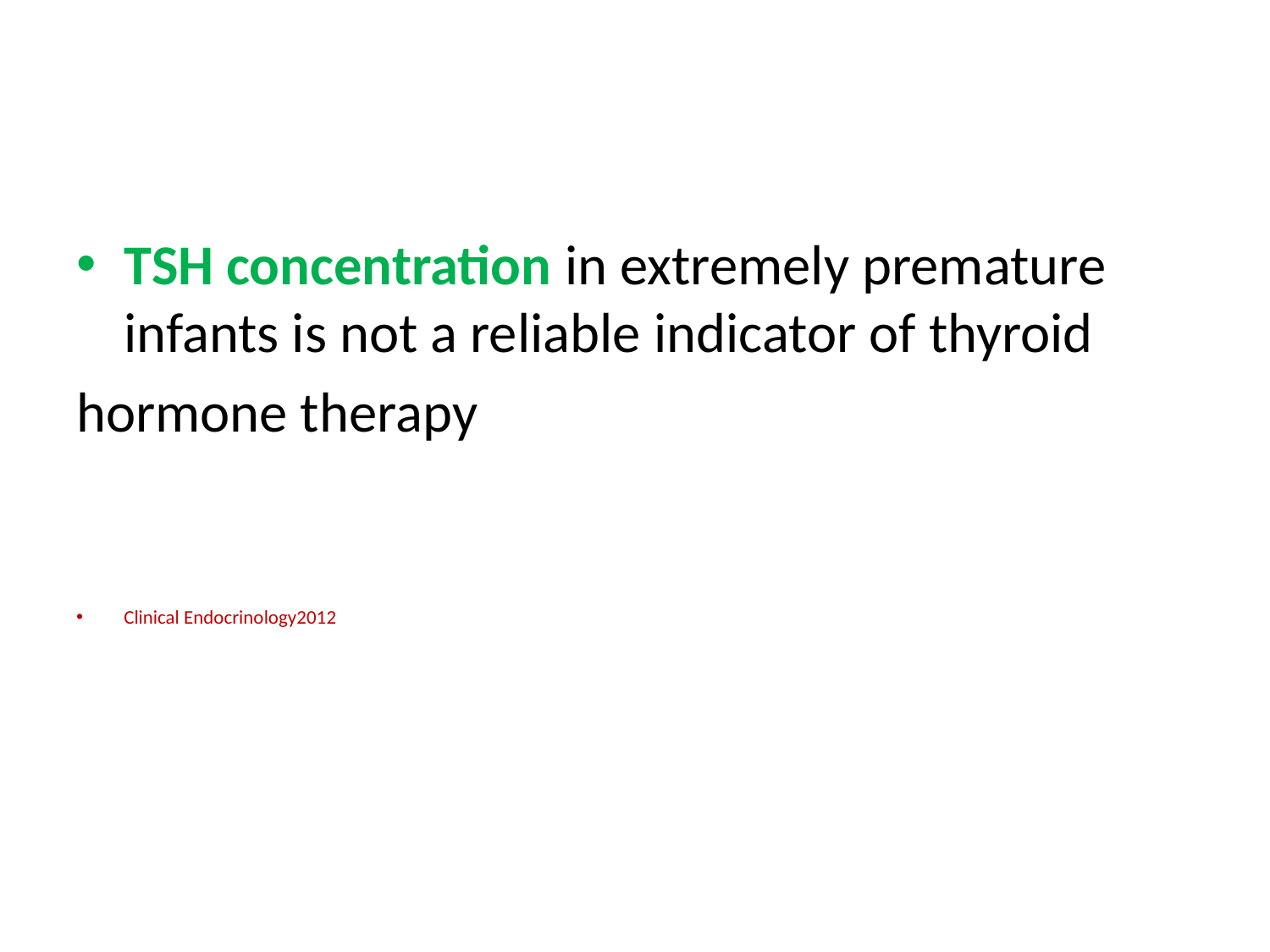

#
TSH concentration in extremely premature infants is not a reliable indicator of thyroid
hormone therapy

Clinical Endocrinology2012